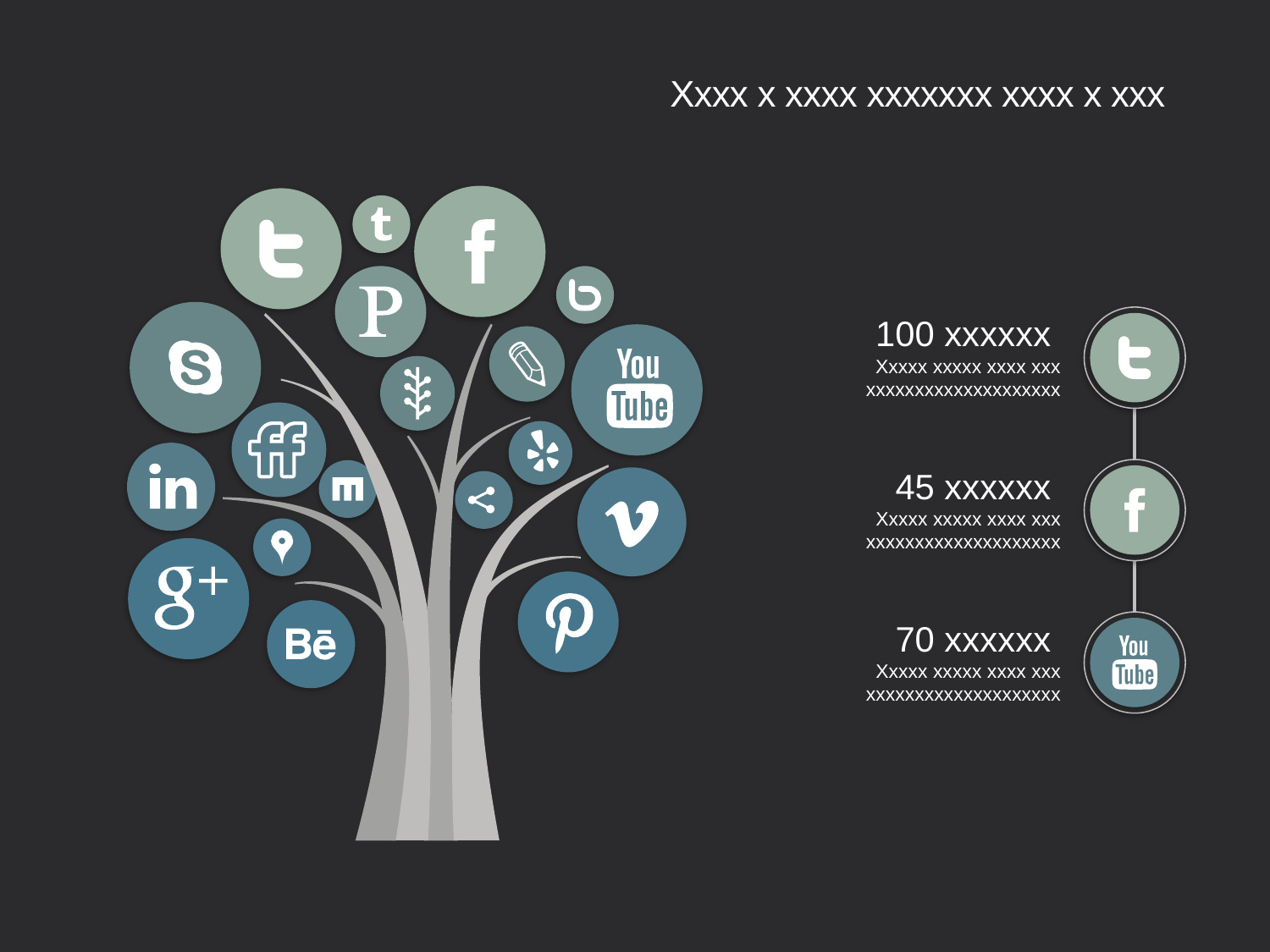

# Xxxx x xxxx xxxxxxx xxxx x xxx

100 xxxxxx
Xxxxx xxxxx xxxx xxx xxxxxxxxxxxxxxxxxxxx

45 xxxxxx
Xxxxx xxxxx xxxx xxx xxxxxxxxxxxxxxxxxxxx

70 xxxxxx
Xxxxx xxxxx xxxx xxx xxxxxxxxxxxxxxxxxxxx